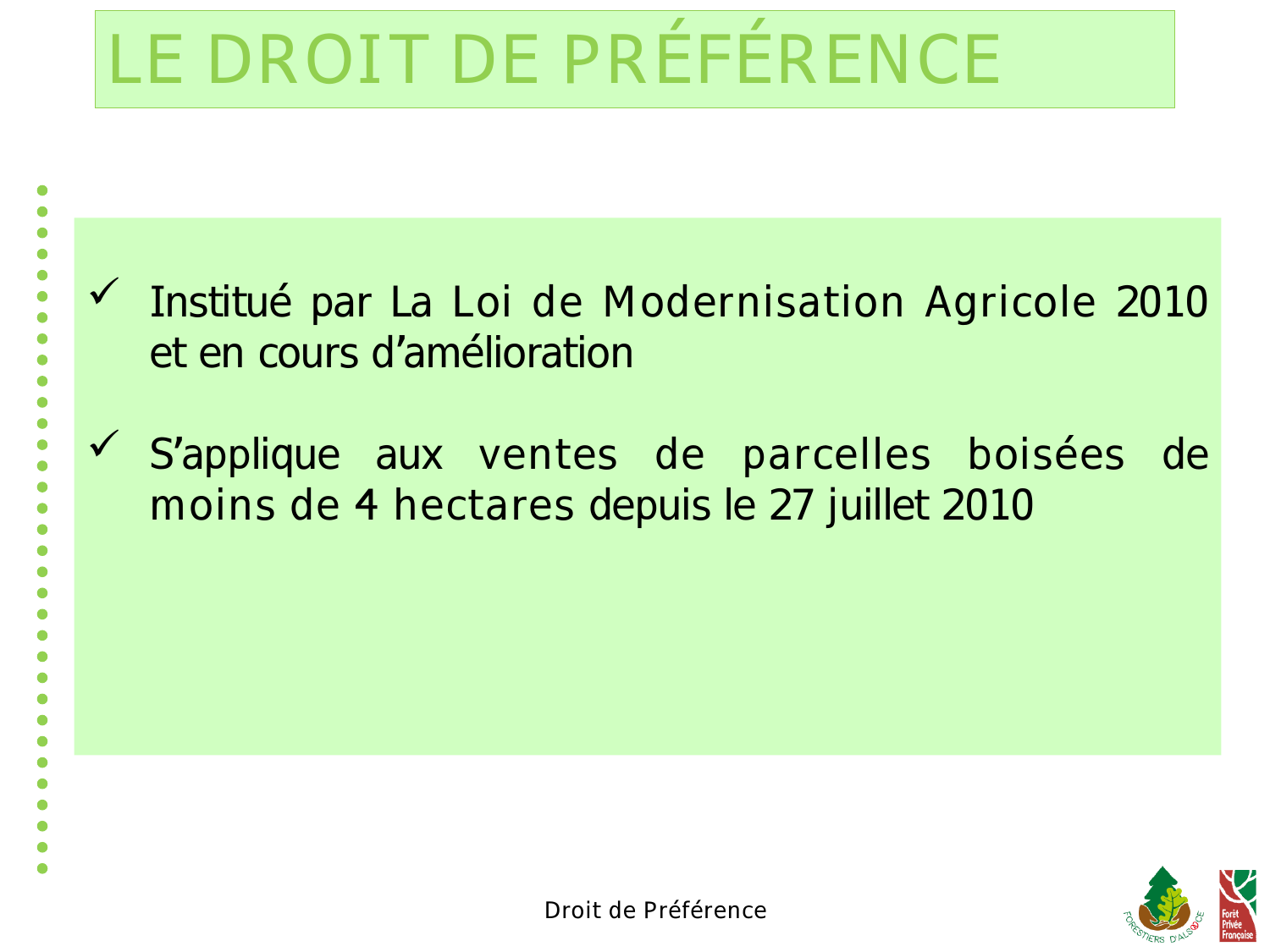

Le Droit de préférence

Institué par La Loi de Modernisation Agricole 2010 et en cours d’amélioration

S’applique aux ventes de parcelles boisées de moins de 4 hectares depuis le 27 juillet 2010